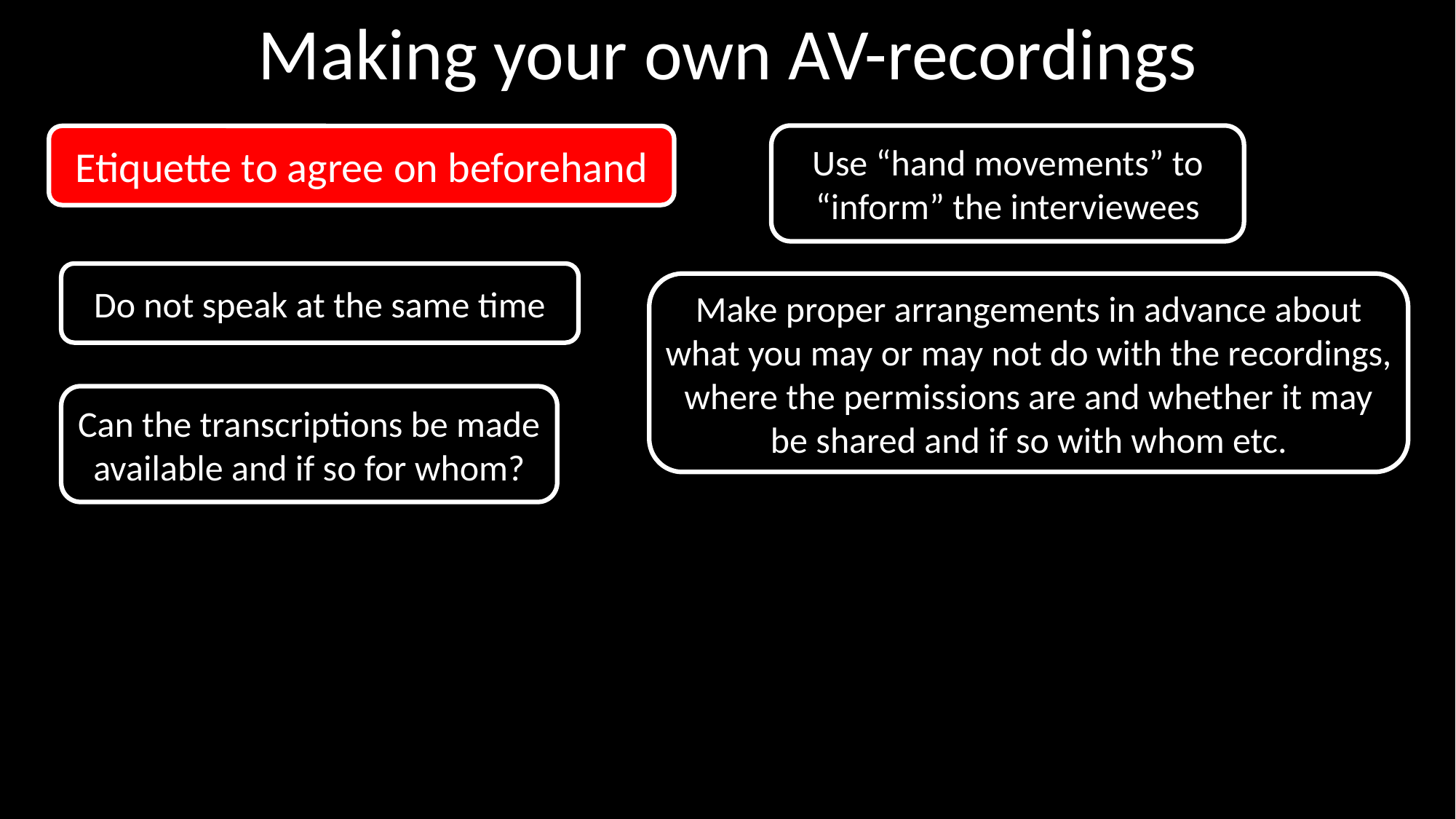

# Making your own AV-recordings
Use “hand movements” to “inform” the interviewees
Etiquette to agree on beforehand
Do not speak at the same time
Make proper arrangements in advance about what you may or may not do with the recordings, where the permissions are and whether it may be shared and if so with whom etc.
Can the transcriptions be made available and if so for whom?